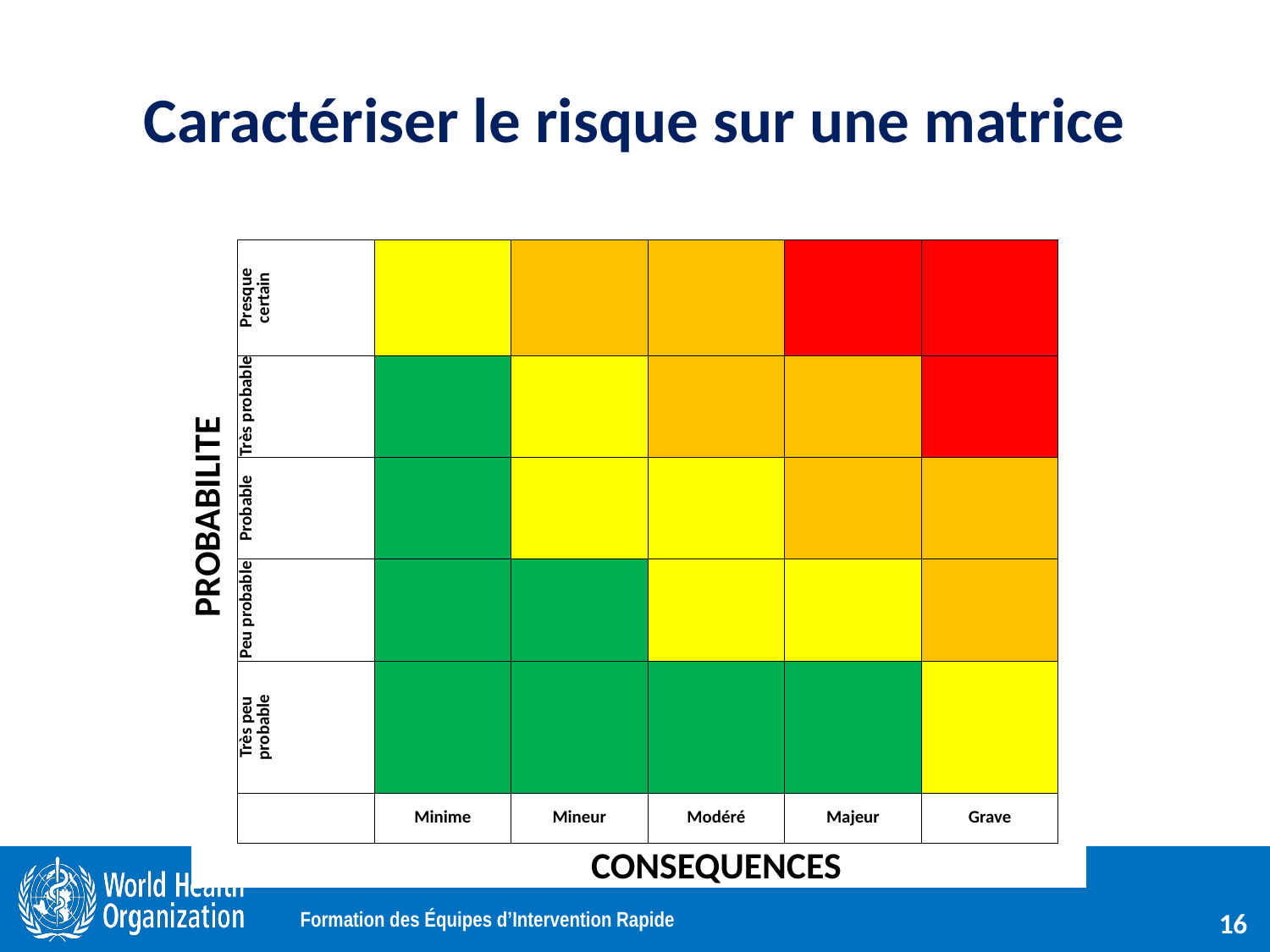

# Caractériser le risque sur une matrice
|  |  |  |  |  |  |  |  |
| --- | --- | --- | --- | --- | --- | --- | --- |
| PROBABILITE | Presque certain |  |  |  |  |  |  |
|  | Très probable |  |  |  |  |  |  |
|  | Probable |  |  |  |  |  |  |
|  | Peu probable |  |  |  |  |  |  |
|  | Très peu probable |  |  |  |  |  |  |
|  |  | Minime | Mineur | Modéré | Majeur | Grave |  |
|  |  | CONSEQUENCES |  |  |  |  |  |